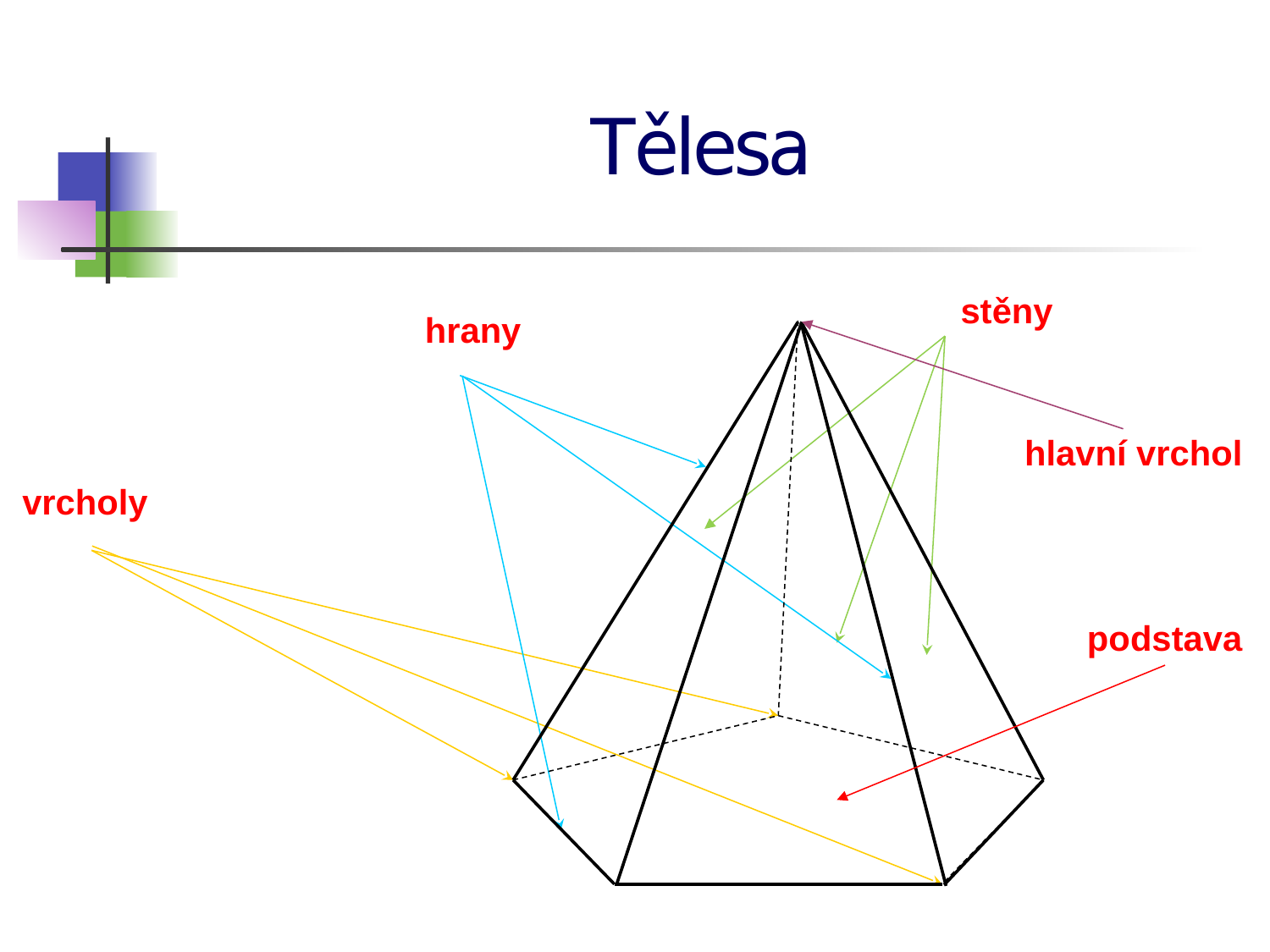

# Tělesa
stěny
hrany
hlavní vrchol
vrcholy
podstava